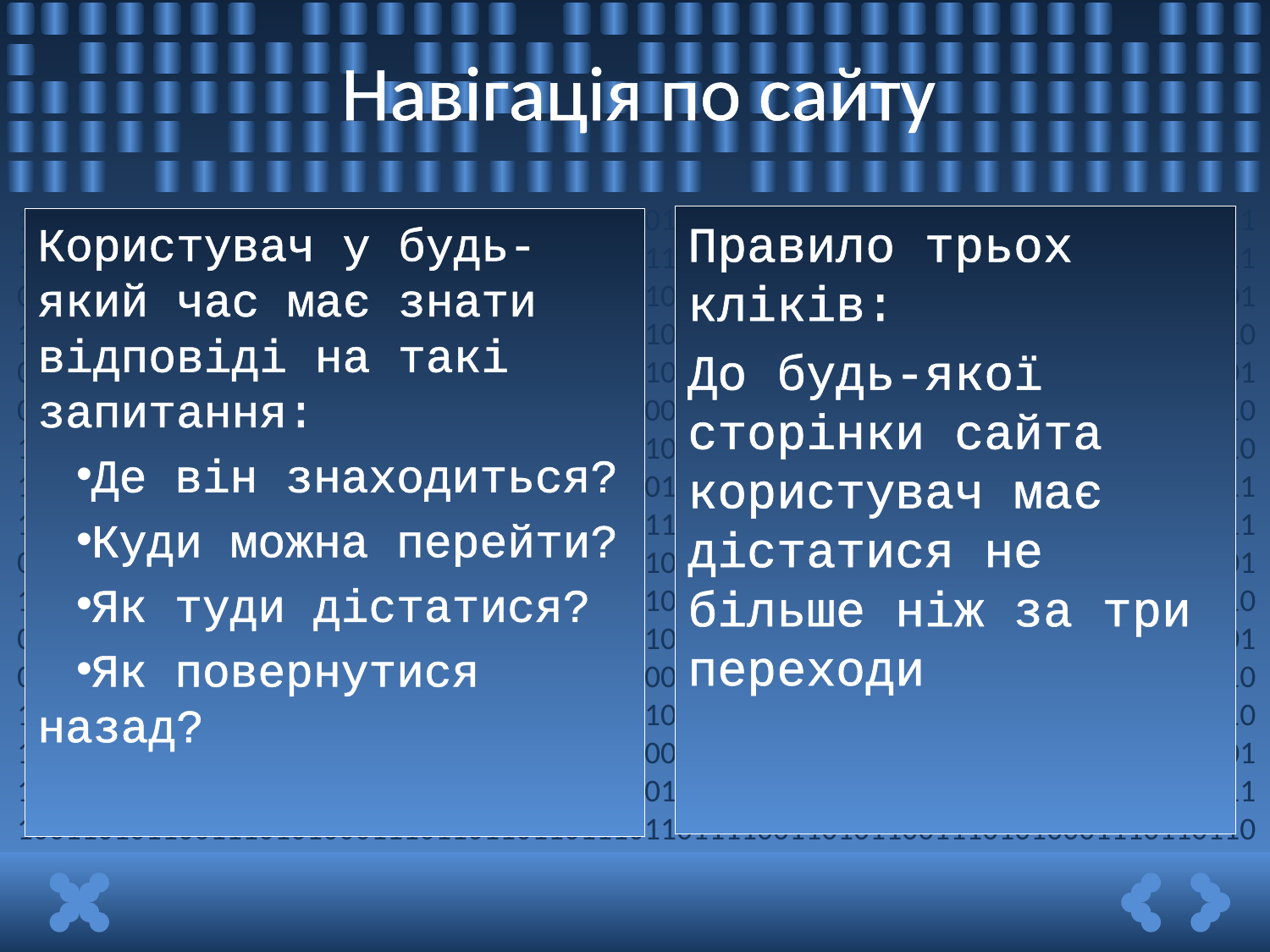

# Навігація по сайту
Правило трьох кліків:
До будь-якої сторінки сайта користувач має дістатися не більше ніж за три переходи
Користувач у будь-який час має знати відповіді на такі запитання:
Де він знаходиться?
Куди можна перейти?
Як туди дістатися?
Як повернутися назад?